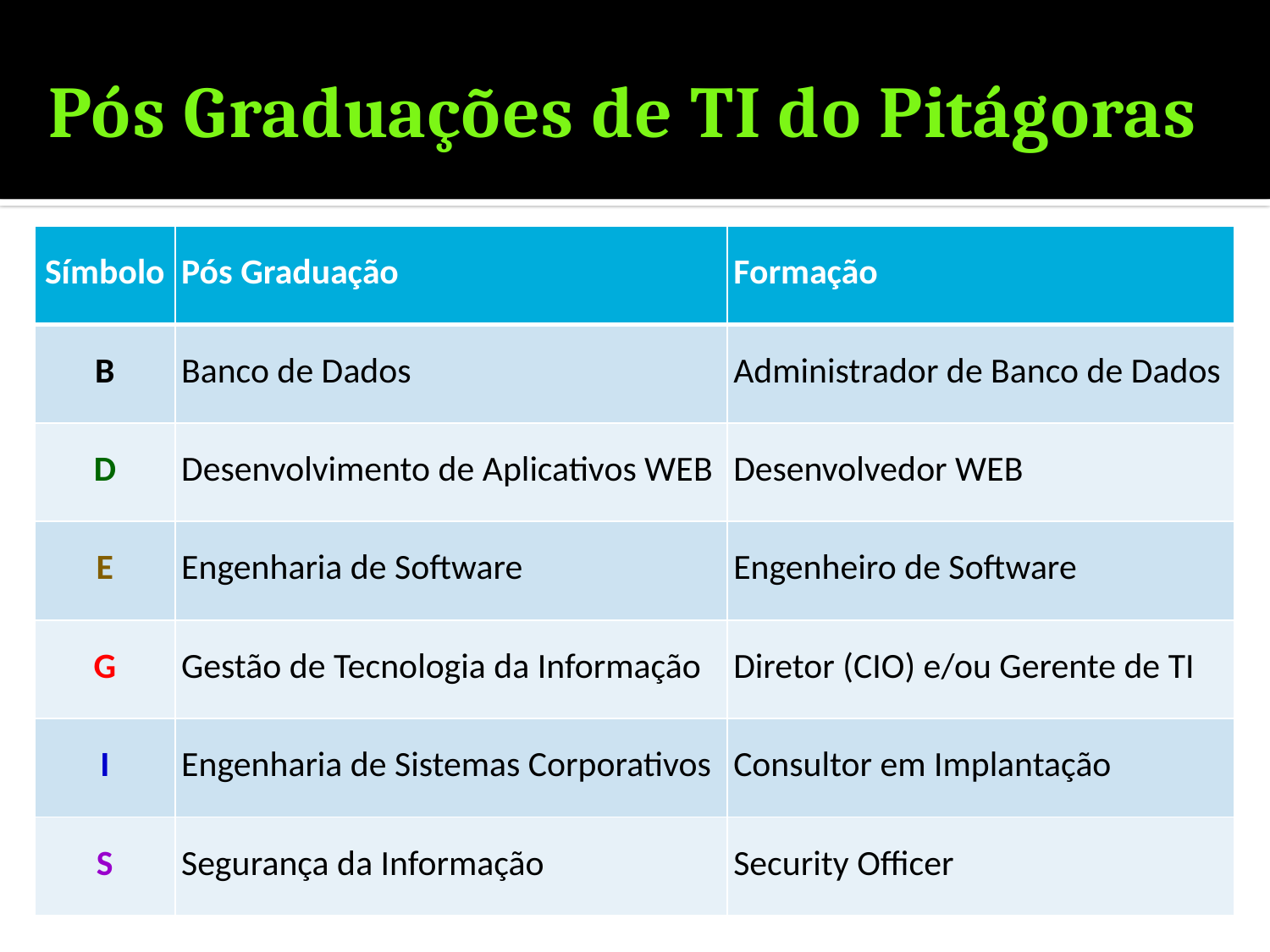

# Pós Graduações de TI do Pitágoras
| Símbolo | Pós Graduação | Formação |
| --- | --- | --- |
| B | Banco de Dados | Administrador de Banco de Dados |
| D | Desenvolvimento de Aplicativos WEB | Desenvolvedor WEB |
| E | Engenharia de Software | Engenheiro de Software |
| G | Gestão de Tecnologia da Informação | Diretor (CIO) e/ou Gerente de TI |
| I | Engenharia de Sistemas Corporativos | Consultor em Implantação |
| S | Segurança da Informação | Security Officer |